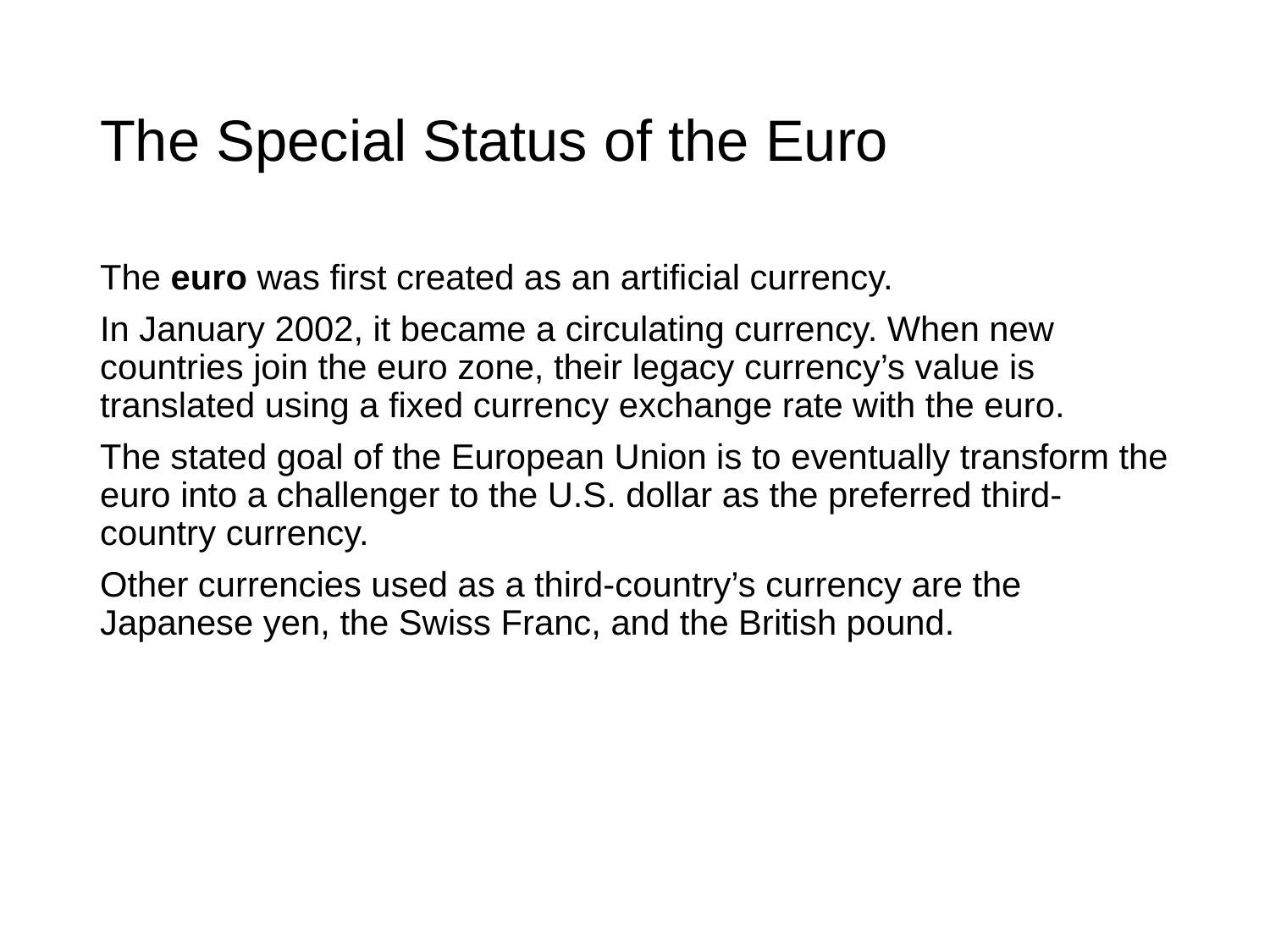

# The Special Status of the Euro
The euro was first created as an artificial currency.
In January 2002, it became a circulating currency. When new countries join the euro zone, their legacy currency’s value is translated using a fixed currency exchange rate with the euro.
The stated goal of the European Union is to eventually transform the euro into a challenger to the U.S. dollar as the preferred third-country currency.
Other currencies used as a third-country’s currency are the Japanese yen, the Swiss Franc, and the British pound.